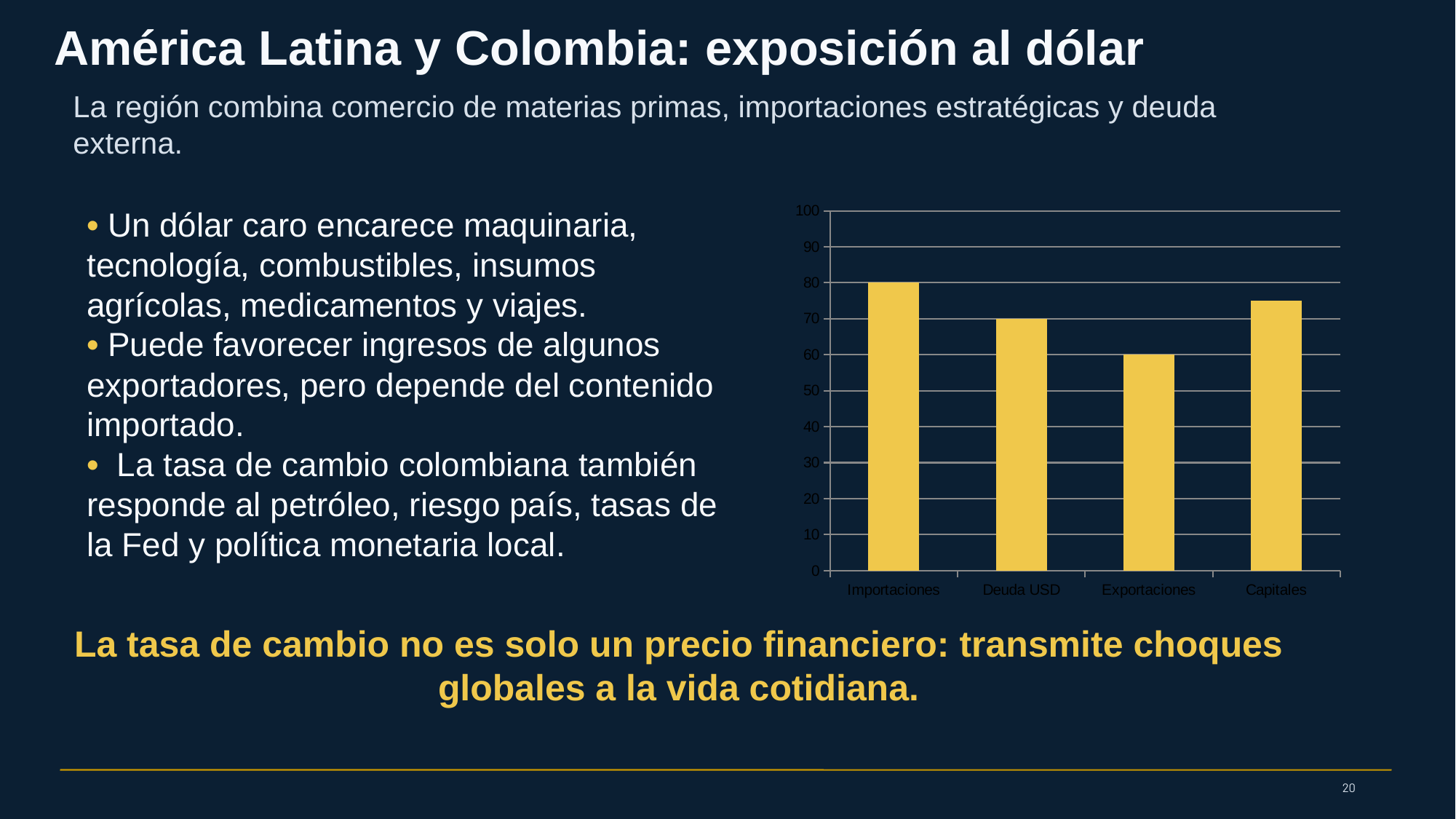

América Latina y Colombia: exposición al dólar
La región combina comercio de materias primas, importaciones estratégicas y deuda externa.

### Chart

| Category | Exposición conceptual |
|---|---|
| Importaciones | 80.0 |
| Deuda USD | 70.0 |
| Exportaciones | 60.0 |
| Capitales | 75.0 |
• Un dólar caro encarece maquinaria, tecnología, combustibles, insumos agrícolas, medicamentos y viajes.
• Puede favorecer ingresos de algunos exportadores, pero depende del contenido importado.
•  La tasa de cambio colombiana también responde al petróleo, riesgo país, tasas de la Fed y política monetaria local.
La tasa de cambio no es solo un precio financiero: transmite choques globales a la vida cotidiana.
20